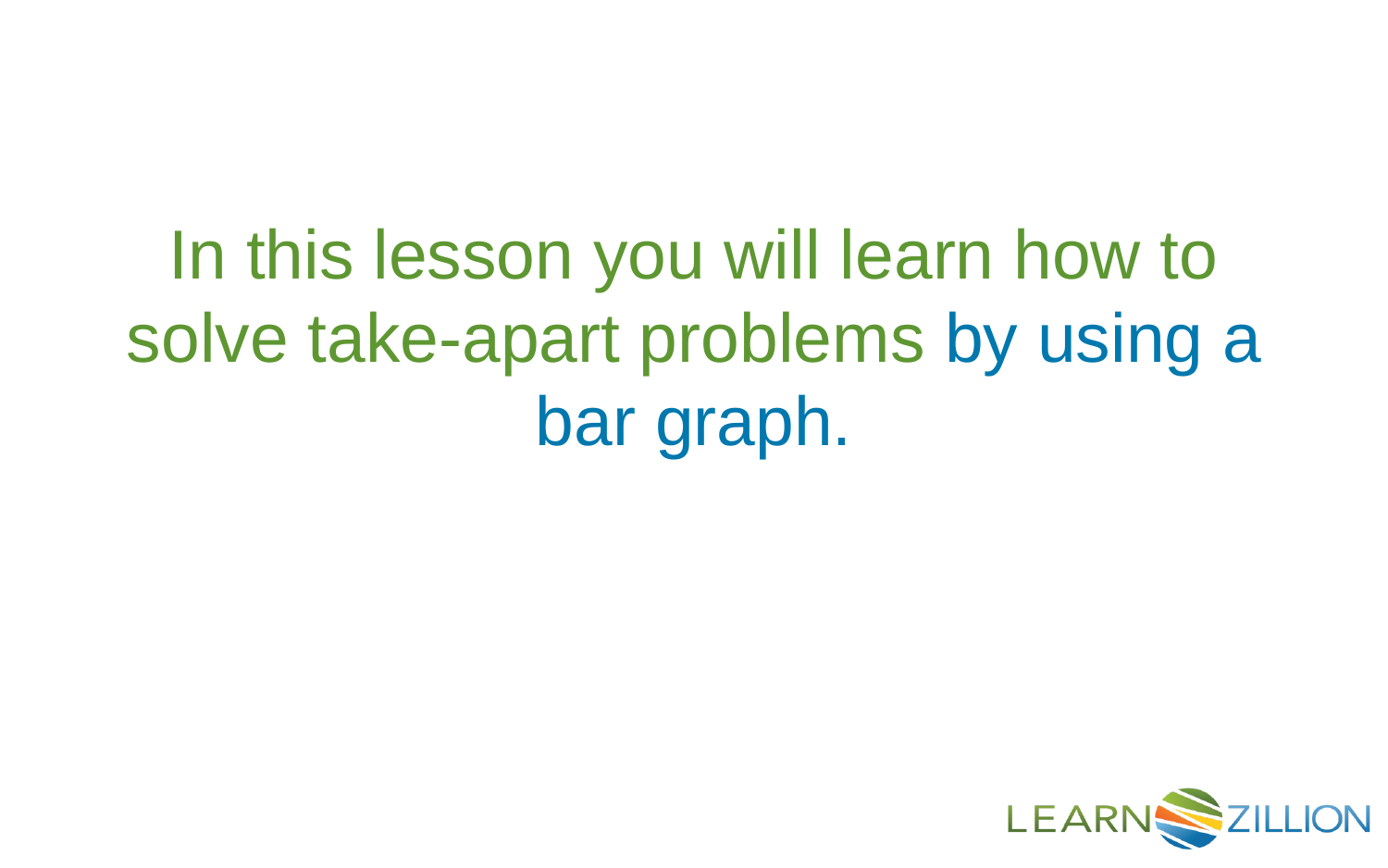

In this lesson you will learn how to solve take-apart problems by using a bar graph.